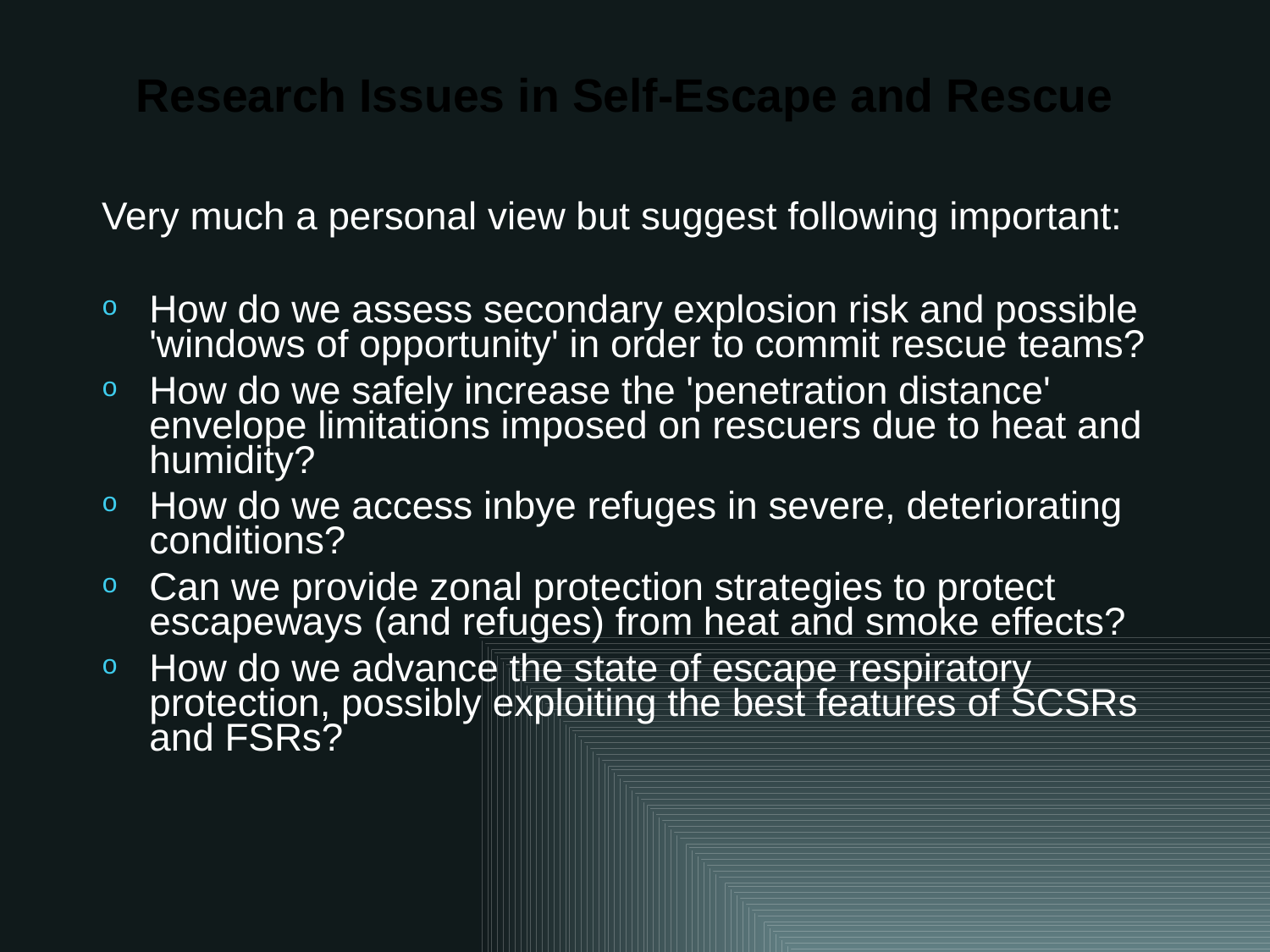

# Research Issues in Self-Escape and Rescue
Very much a personal view but suggest following important:

How do we assess secondary explosion risk and possible 'windows of opportunity' in order to commit rescue teams?
How do we safely increase the 'penetration distance' envelope limitations imposed on rescuers due to heat and humidity?
How do we access inbye refuges in severe, deteriorating conditions?
Can we provide zonal protection strategies to protect escapeways (and refuges) from heat and smoke effects?
How do we advance the state of escape respiratory protection, possibly exploiting the best features of SCSRs and FSRs?